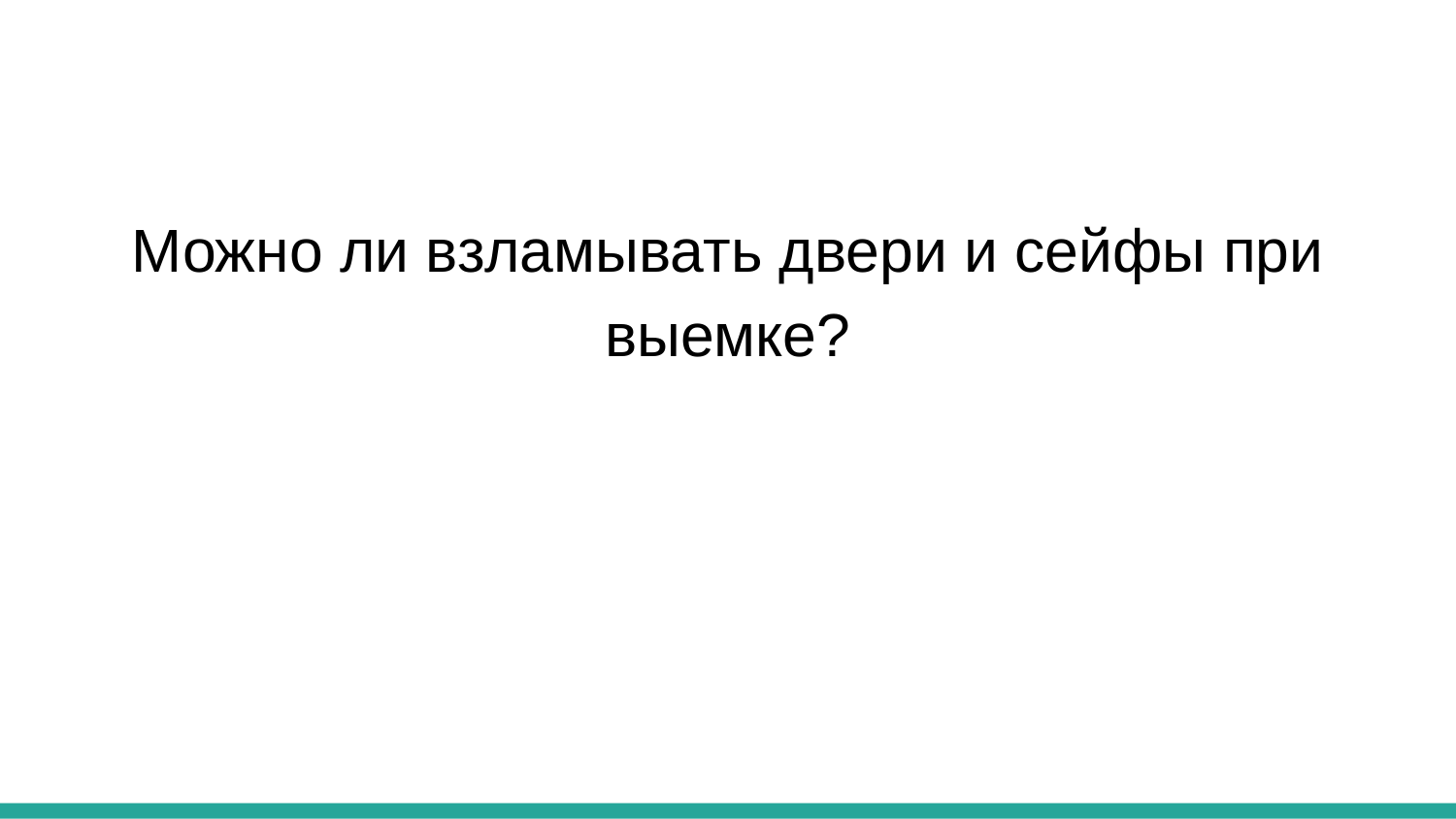

Можно ли взламывать двери и сейфы при выемке?